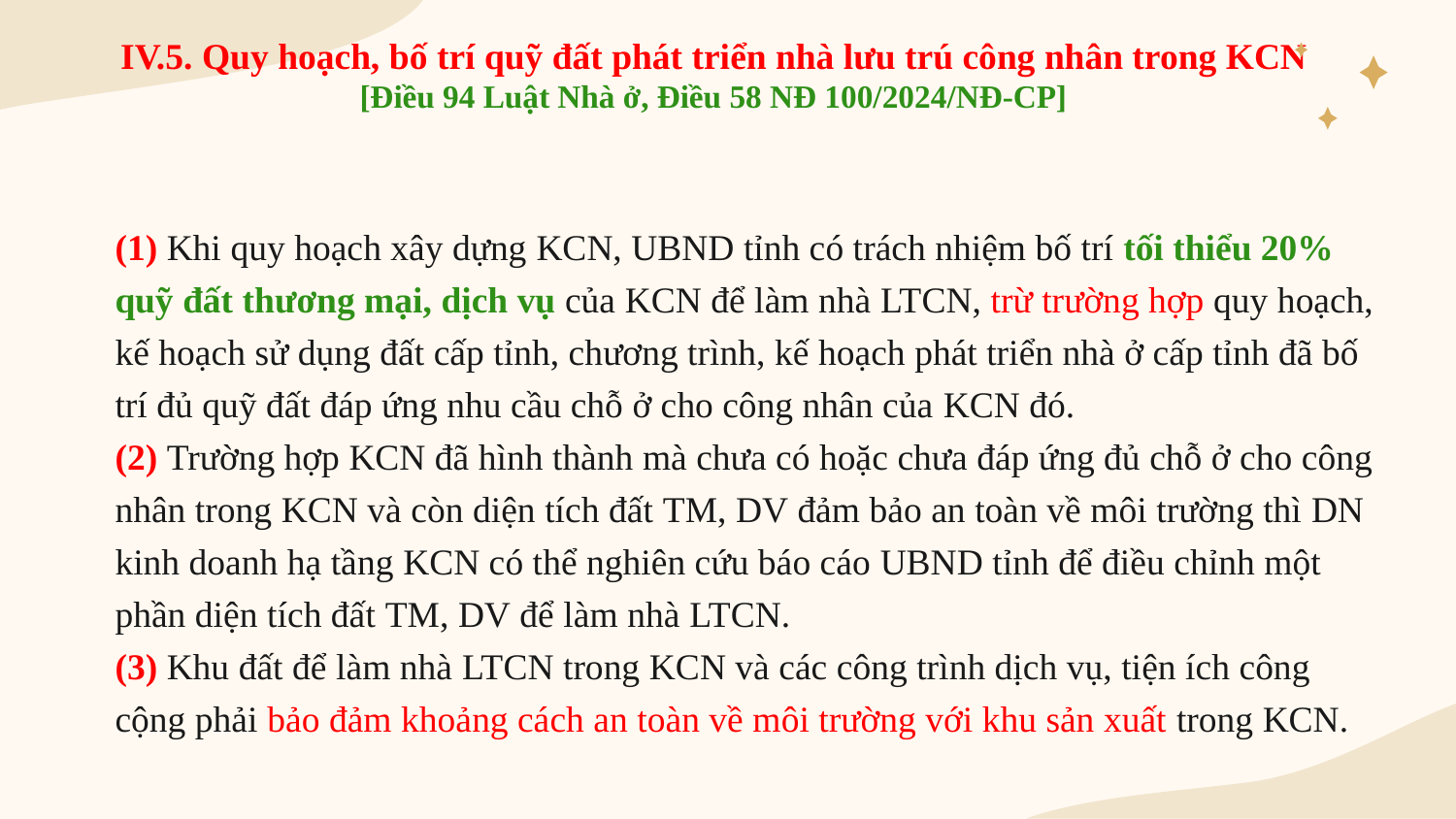

IV.5. Quy hoạch, bố trí quỹ đất phát triển nhà lưu trú công nhân trong KCN
[Điều 94 Luật Nhà ở, Điều 58 NĐ 100/2024/NĐ-CP]

# (1) Khi quy hoạch xây dựng KCN, UBND tỉnh có trách nhiệm bố trí tối thiểu 20% quỹ đất thương mại, dịch vụ của KCN để làm nhà LTCN, trừ trường hợp quy hoạch, kế hoạch sử dụng đất cấp tỉnh, chương trình, kế hoạch phát triển nhà ở cấp tỉnh đã bố trí đủ quỹ đất đáp ứng nhu cầu chỗ ở cho công nhân của KCN đó. (2) Trường hợp KCN đã hình thành mà chưa có hoặc chưa đáp ứng đủ chỗ ở cho công nhân trong KCN và còn diện tích đất TM, DV đảm bảo an toàn về môi trường thì DN kinh doanh hạ tầng KCN có thể nghiên cứu báo cáo UBND tỉnh để điều chỉnh một phần diện tích đất TM, DV để làm nhà LTCN. (3) Khu đất để làm nhà LTCN trong KCN và các công trình dịch vụ, tiện ích công cộng phải bảo đảm khoảng cách an toàn về môi trường với khu sản xuất trong KCN.